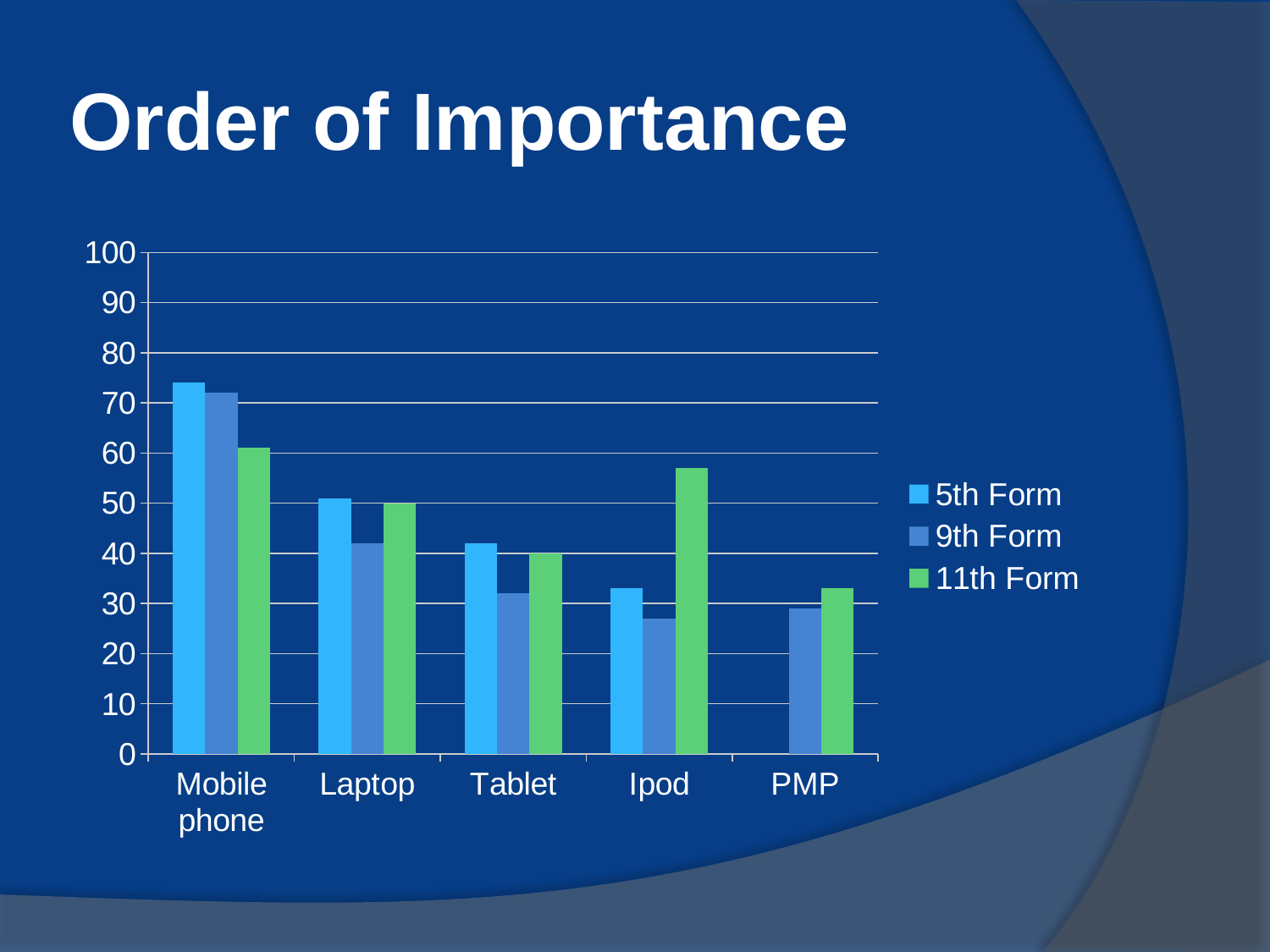

# Order of Importance

### Chart

| Category | 5th Form | 9th Form | 11th Form |
|---|---|---|---|
| Mobile phone | 74.0 | 72.0 | 61.0 |
| Laptop | 51.0 | 42.0 | 50.0 |
| Tablet | 42.0 | 32.0 | 40.0 |
| Ipod | 33.0 | 27.0 | 57.0 |
| PMP | None | 29.0 | 33.0 |